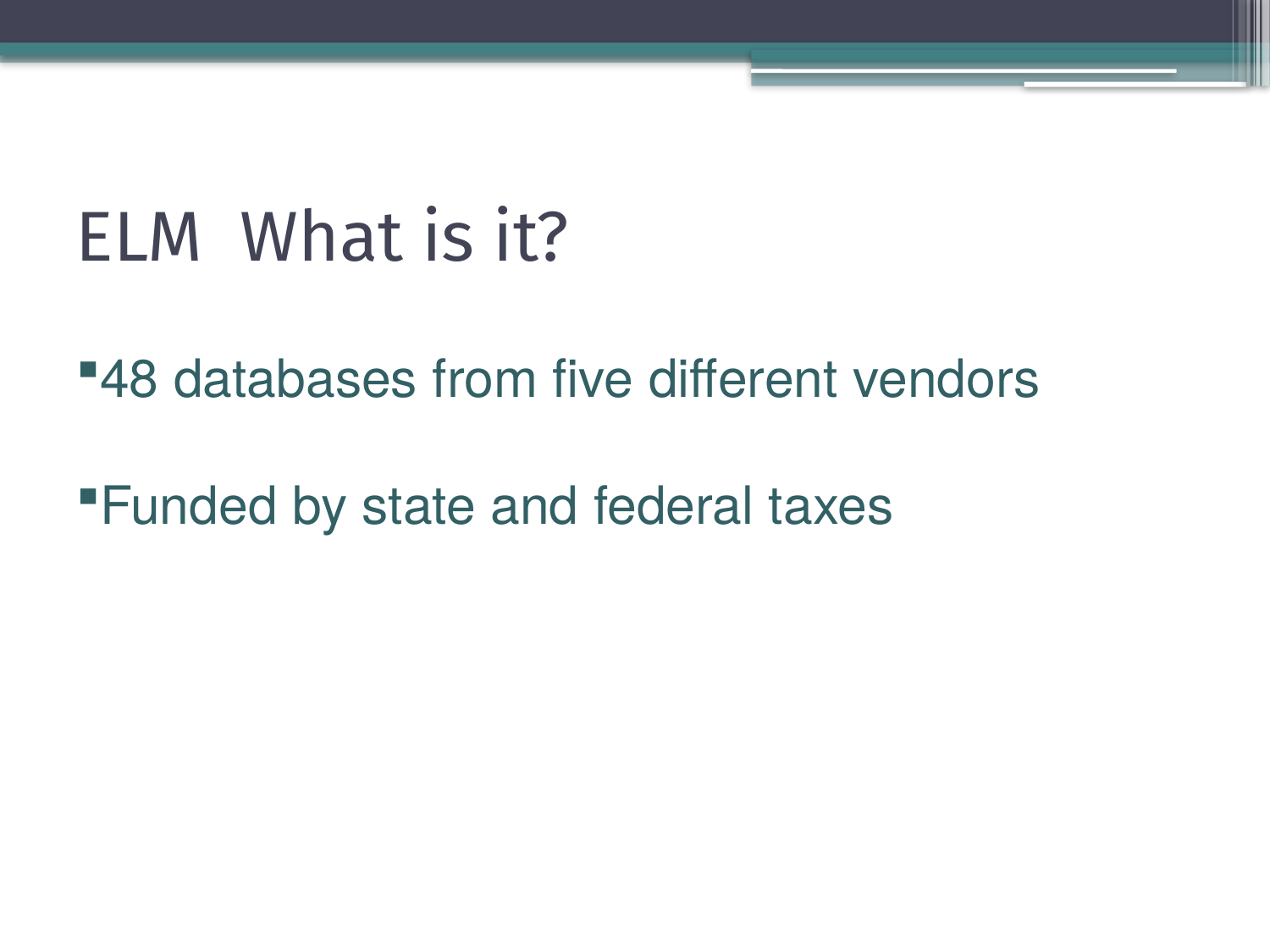

# ELM  What is it?
48 databases from five different vendors

Funded by state and federal taxes